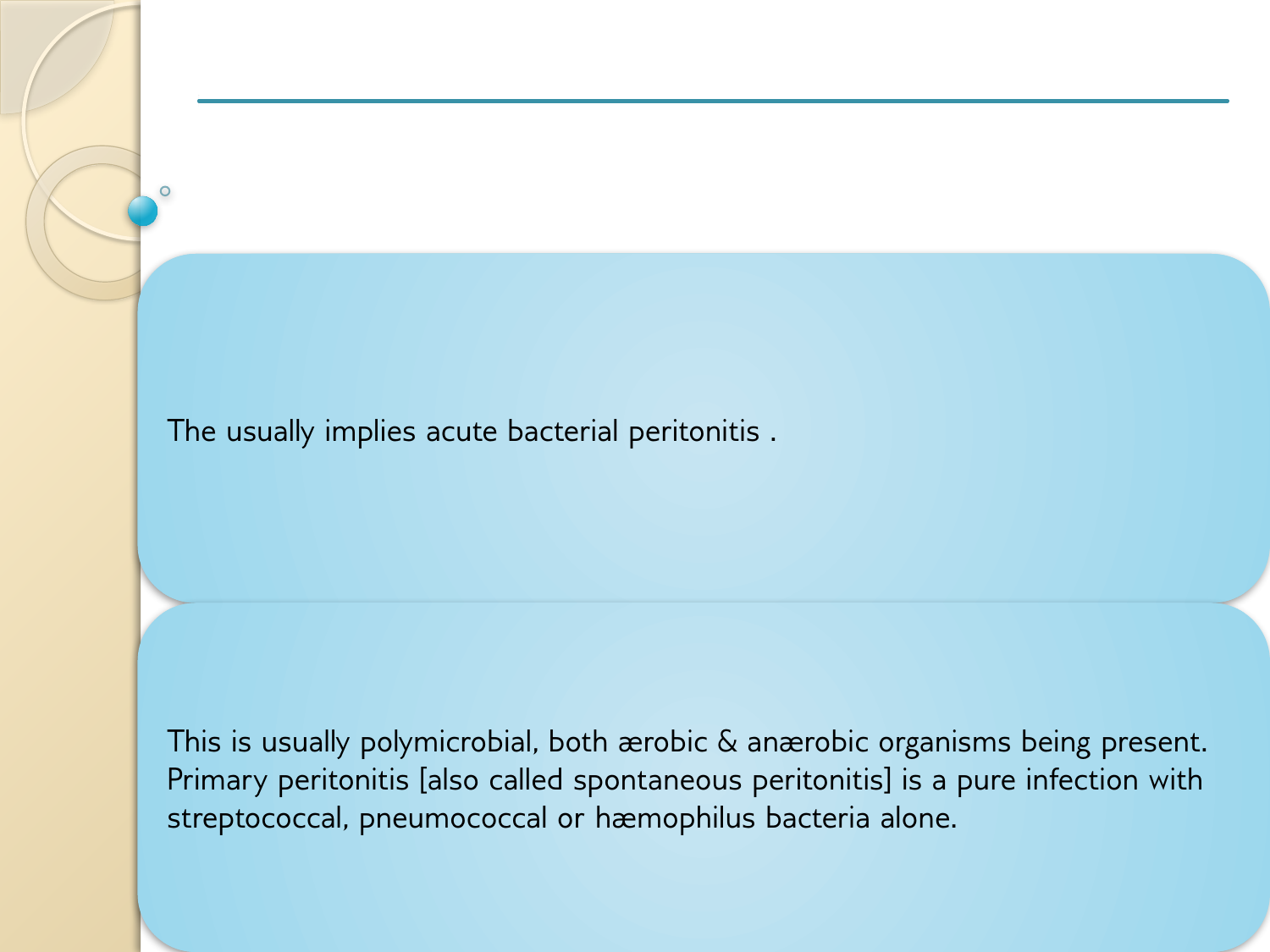

Acute peritonitis
The usually implies acute bacterial peritonitis .
This is usually polymicrobial, both aerobic & anaerobic organisms being present. Primary peritonitis [also called spontaneous peritonitis] is a pure infection with streptococcal, pneumococcal or haemophilus bacteria alone.